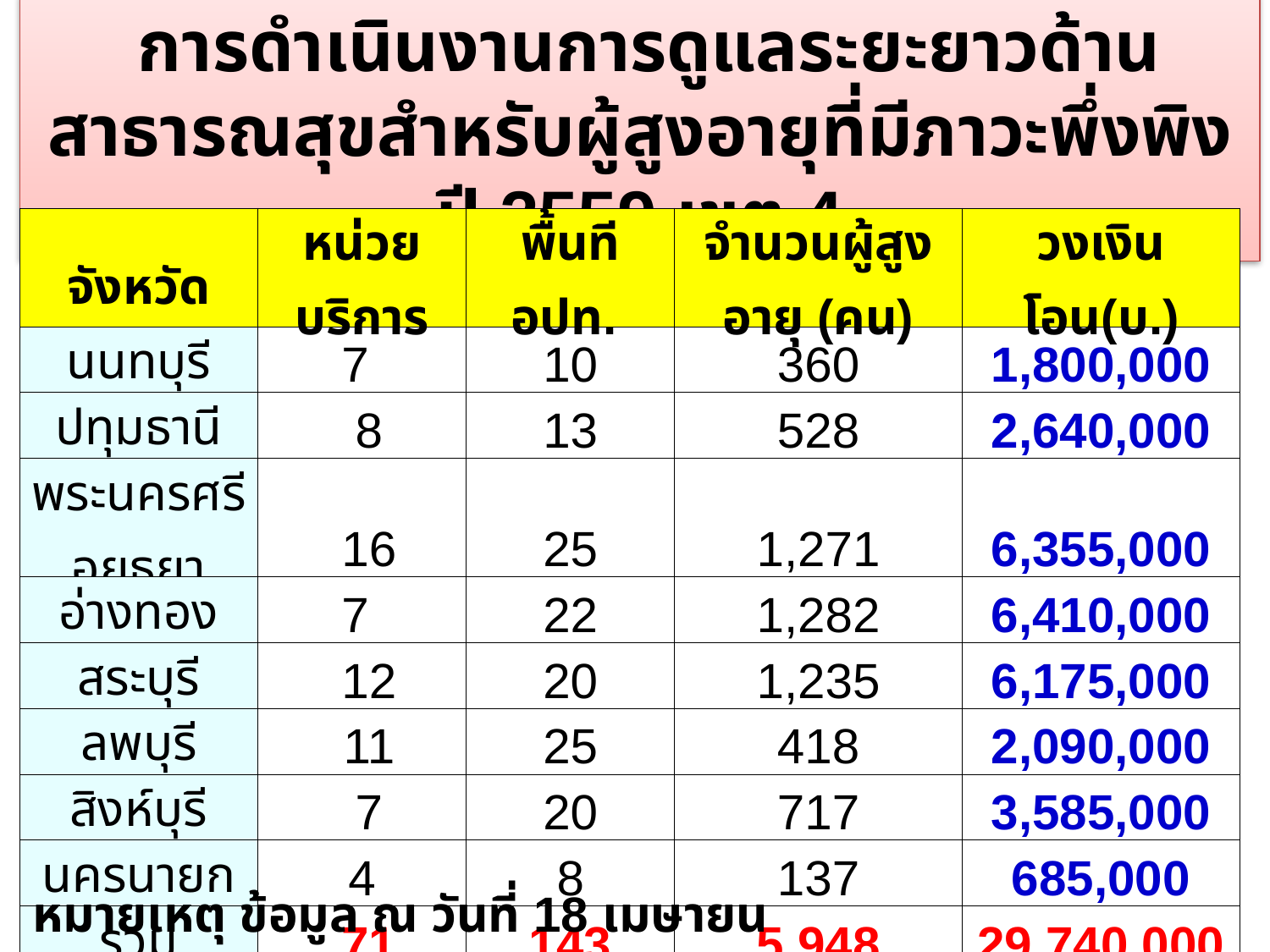

การดำเนินงานการดูแลระยะยาวด้านสาธารณสุขสำหรับผู้สูงอายุที่มีภาวะพึ่งพิงปี 2559 เขต 4
| จังหวัด | หน่วยบริการ | พื้นที อปท. | จำนวนผู้สูงอายุ (คน) | วงเงินโอน(บ.) |
| --- | --- | --- | --- | --- |
| นนทบุรี | 7 | 10 | 360 | 1,800,000 |
| ปทุมธานี | 8 | 13 | 528 | 2,640,000 |
| พระนครศรีอยุธยา | 16 | 25 | 1,271 | 6,355,000 |
| อ่างทอง | 7 | 22 | 1,282 | 6,410,000 |
| สระบุรี | 12 | 20 | 1,235 | 6,175,000 |
| ลพบุรี | 11 | 25 | 418 | 2,090,000 |
| สิงห์บุรี | 7 | 20 | 717 | 3,585,000 |
| นครนายก | 4 | 8 | 137 | 685,000 |
| รวม | 71 | 143 | 5,948 | 29,740,000 |
หมายเหตุ ข้อมูล ณ วันที่ 18 เมษายน 2560